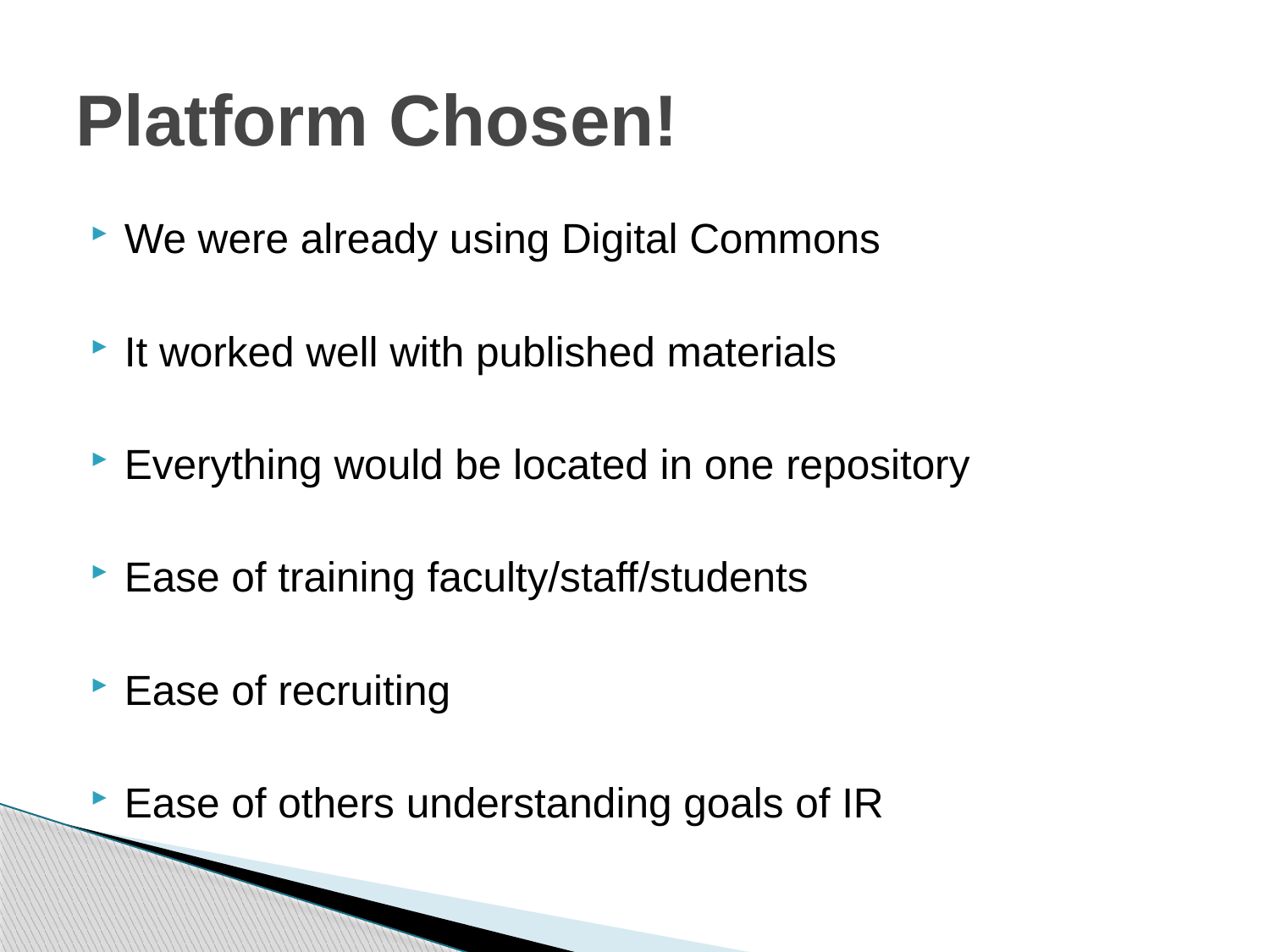

# Platform Chosen!
We were already using Digital Commons

It worked well with published materials

Everything would be located in one repository

Ease of training faculty/staff/students

Ease of recruiting

Ease of others understanding goals of IR